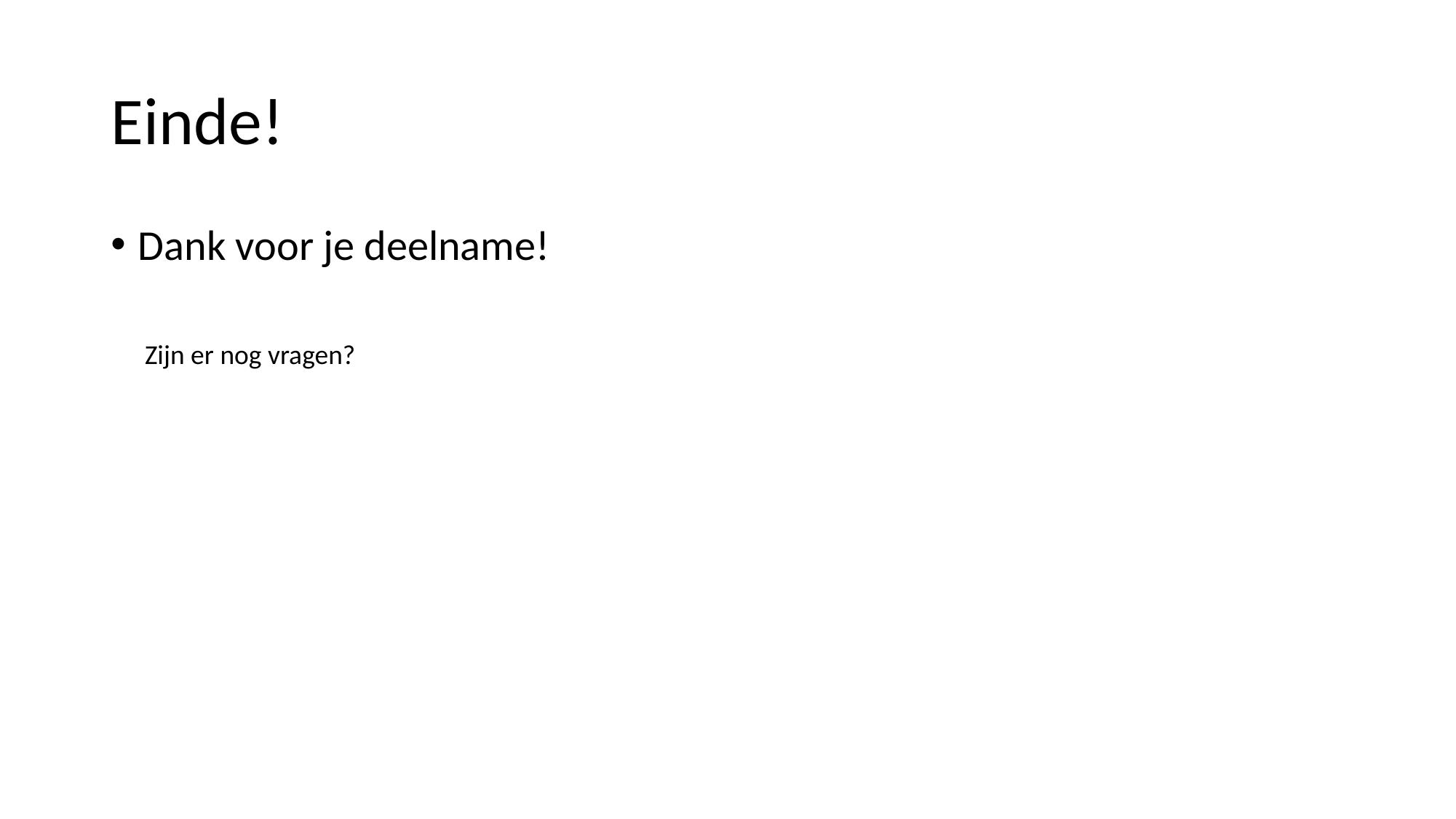

# Einde!
Dank voor je deelname!
Zijn er nog vragen?